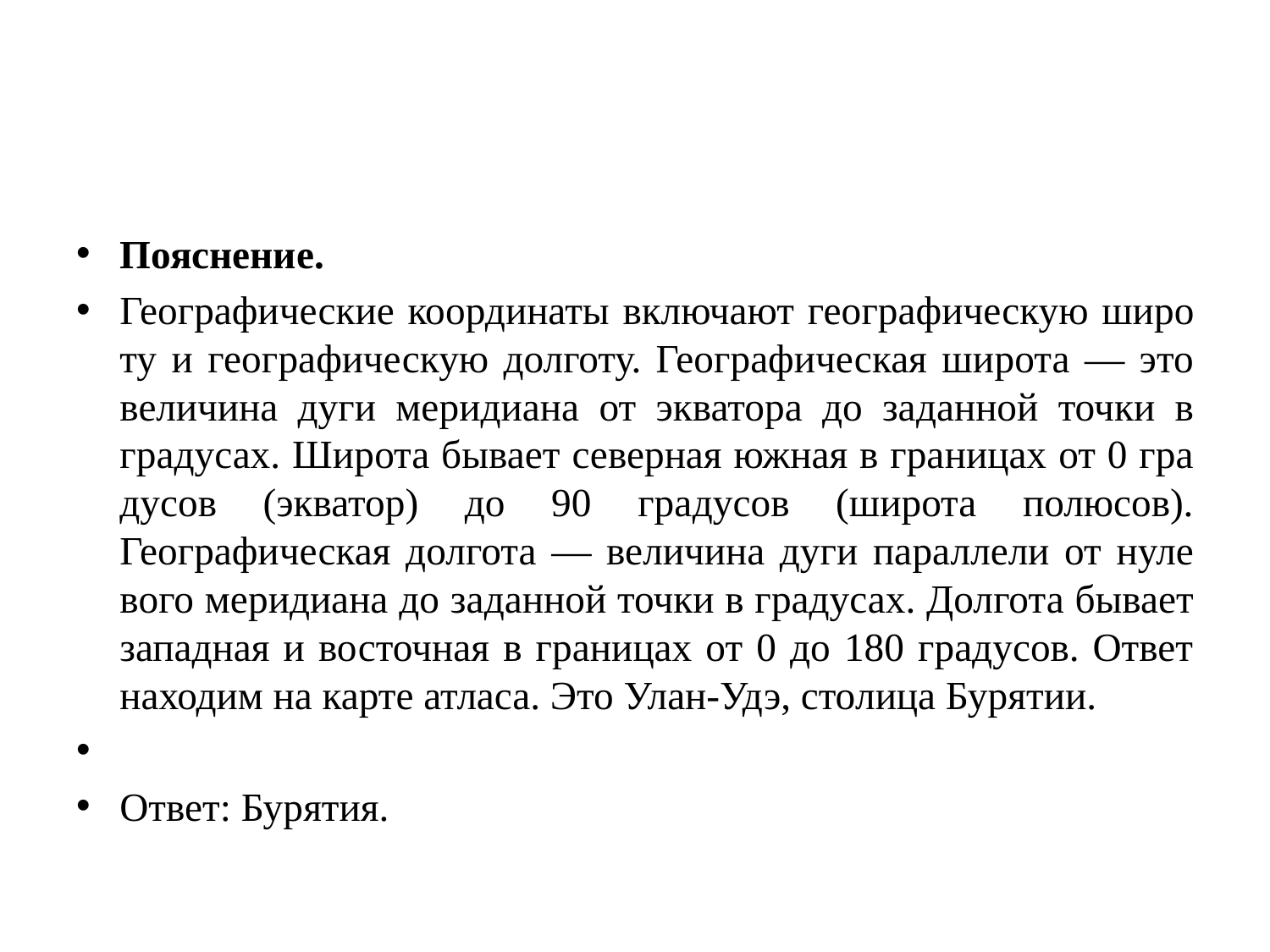

#
Пояснение.
Географические ко­ор­ди­на­ты вклю­ча­ют гео­гра­фи­че­скую ши­ро­ту и гео­гра­фи­че­скую долготу. Географическая ши­ро­та — это ве­ли­чи­на дуги ме­ри­ди­а­на от эк­ва­то­ра до за­дан­ной точки в градусах. Ши­ро­та бы­ва­ет се­вер­ная южная в гра­ни­цах от 0 гра­ду­сов (экватор) до 90 гра­ду­сов (широта полюсов). Географическая дол­го­та — ве­ли­чи­на дуги па­рал­ле­ли от ну­ле­во­го ме­ри­ди­а­на до за­дан­ной точки в градусах. Дол­го­та бы­ва­ет за­пад­ная и во­сточ­ная в гра­ни­цах от 0 до 180 градусов. Ответ на­хо­дим на карте атласа. Это Улан-Удэ, сто­ли­ца Бурятии.

Ответ: Бурятия.